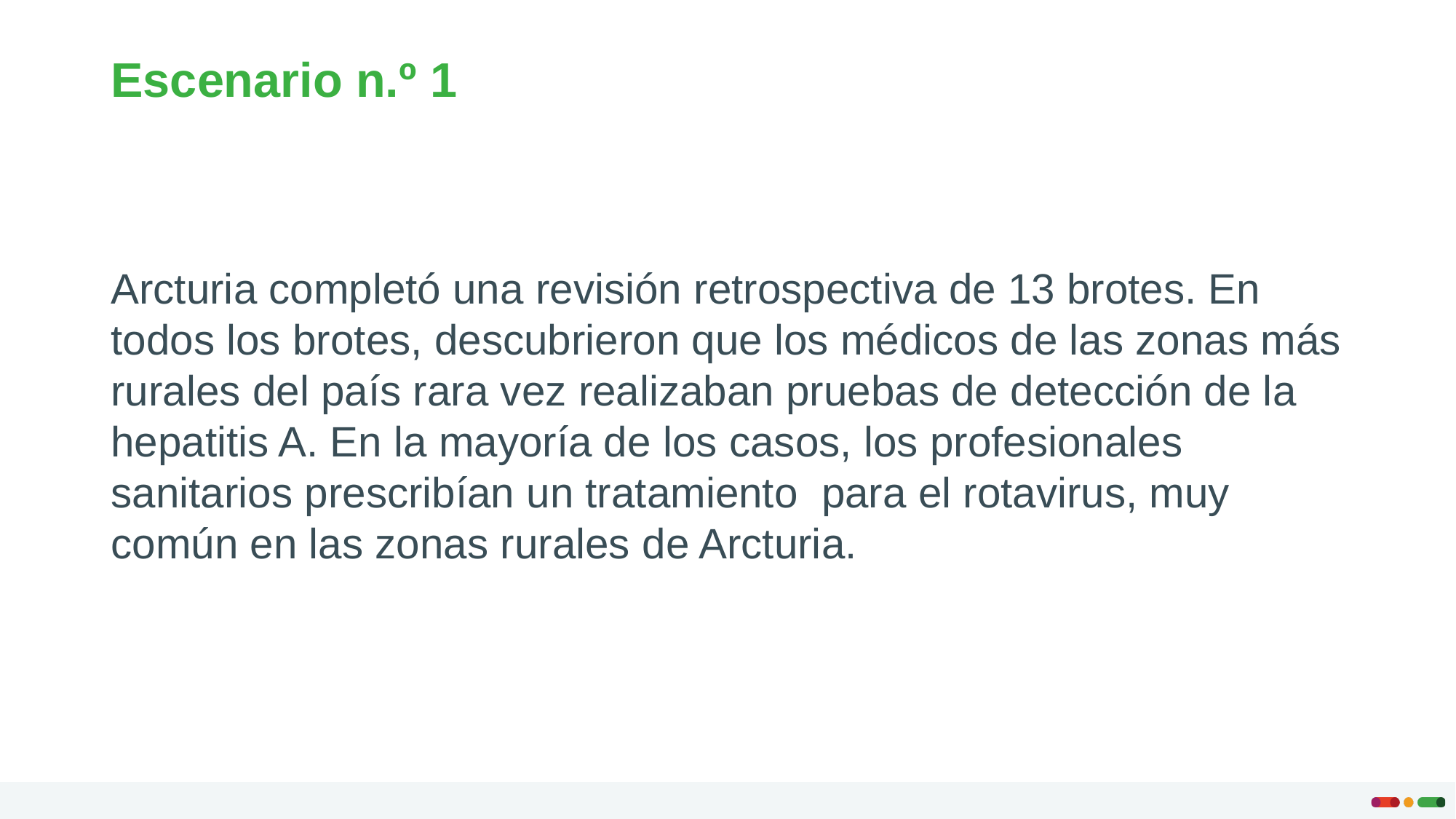

# Escenario n.º 1
Arcturia completó una revisión retrospectiva de 13 brotes. En todos los brotes, descubrieron que los médicos de las zonas más rurales del país rara vez realizaban pruebas de detección de la hepatitis A. En la mayoría de los casos, los profesionales sanitarios prescribían un tratamiento  para el rotavirus, muy común en las zonas rurales de Arcturia.